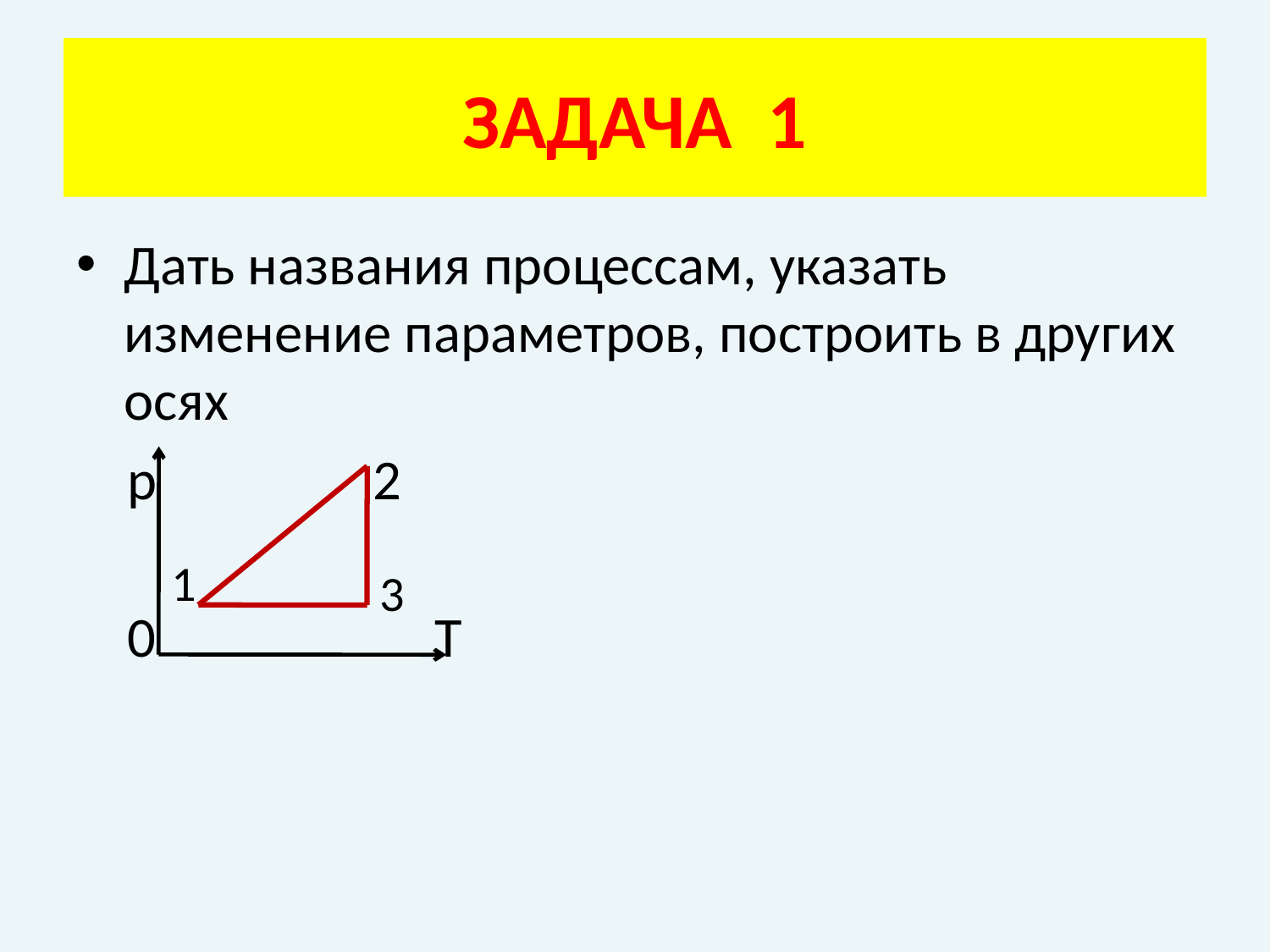

# ЗАДАЧА  1
Дать названия процессам, указать изменение параметров, построить в других осях
    р                 2

    0                      Т
1
3